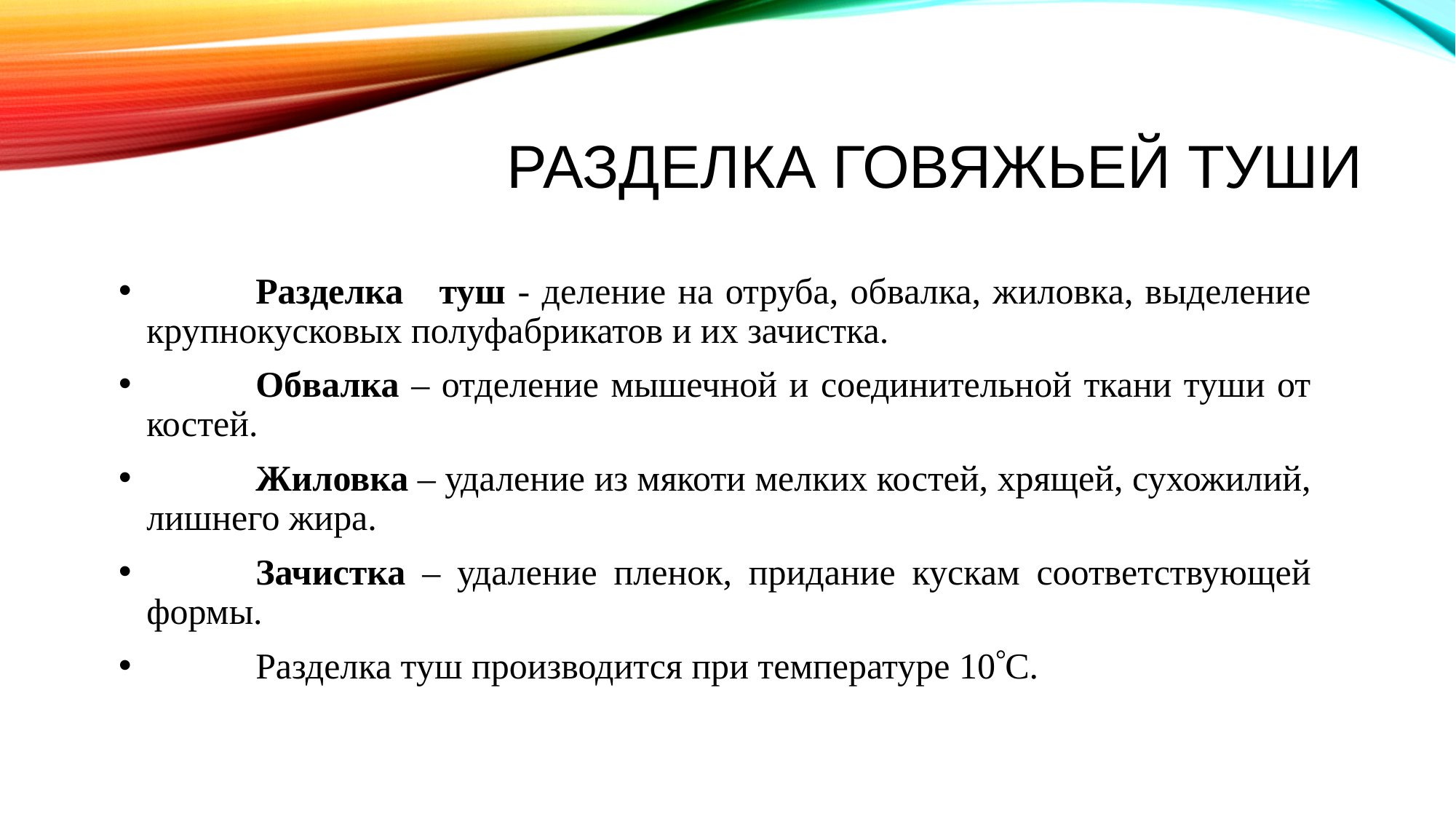

# Разделка говяжьей туши
	Разделка   туш - деление на отруба, обвалка, жиловка, выделение крупнокусковых полуфабрикатов и их зачистка.
	Обвалка – отделение мышечной и соединительной ткани туши от костей.
	Жиловка – удаление из мякоти мелких костей, хрящей, сухожилий, лишнего жира.
	Зачистка – удаление пленок, придание кускам соответствующей формы.
	Разделка туш производится при температуре 10°С.